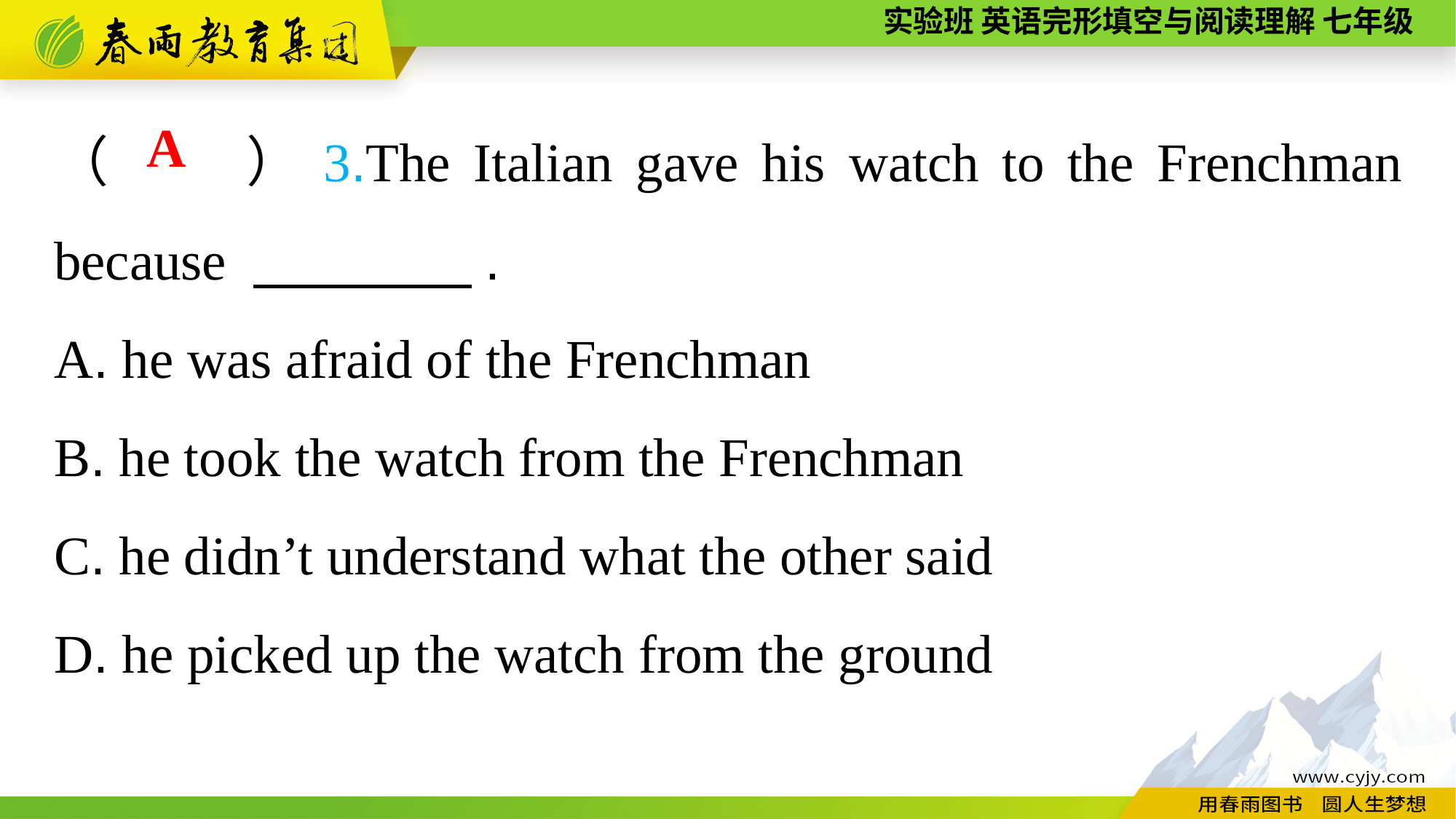

（　　）3.The Italian gave his watch to the Frenchman because 　　　　.
A. he was afraid of the Frenchman
B. he took the watch from the Frenchman
C. he didn’t understand what the other said
D. he picked up the watch from the ground
A